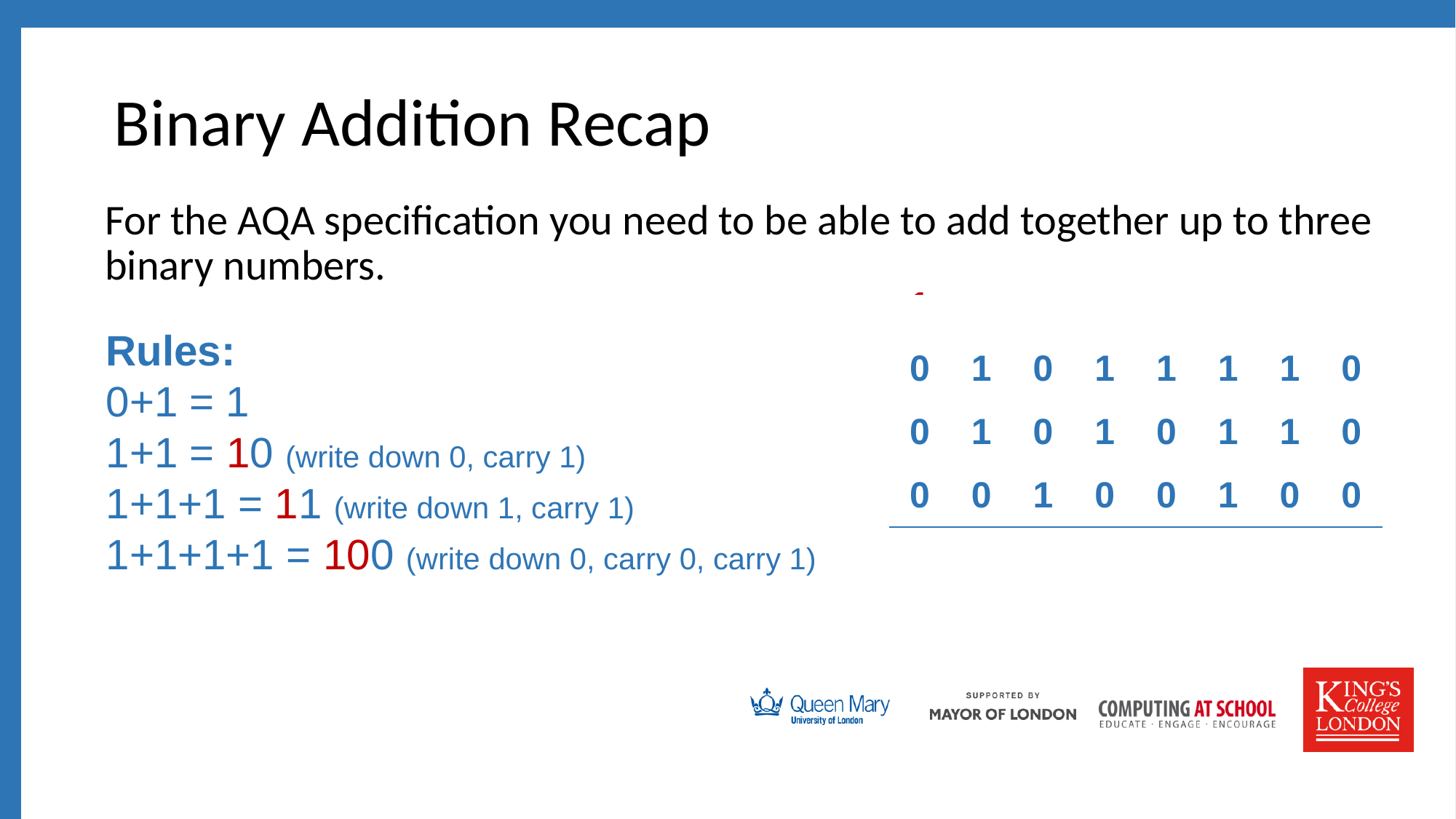

# Binary Addition Recap
For the AQA specification you need to be able to add together up to three binary numbers.

| 1 | 1 | 1 | 1 | 0 | 1 |  |  |
| --- | --- | --- | --- | --- | --- | --- | --- |
| 0 | 1 | 0 | 1 | 1 | 1 | 1 | 0 |
| 0 | 1 | 0 | 1 | 0 | 1 | 1 | 0 |
| 0 | 0 | 1 | 0 | 0 | 1 | 0 | 0 |
| 1 | 1 | 0 | 1 | 1 | 0 | 0 | 0 |

Rules:
0+1 = 1
1+1 = 10 (write down 0, carry 1)
1+1+1 = 11 (write down 1, carry 1)
1+1+1+1 = 100 (write down 0, carry 0, carry 1)